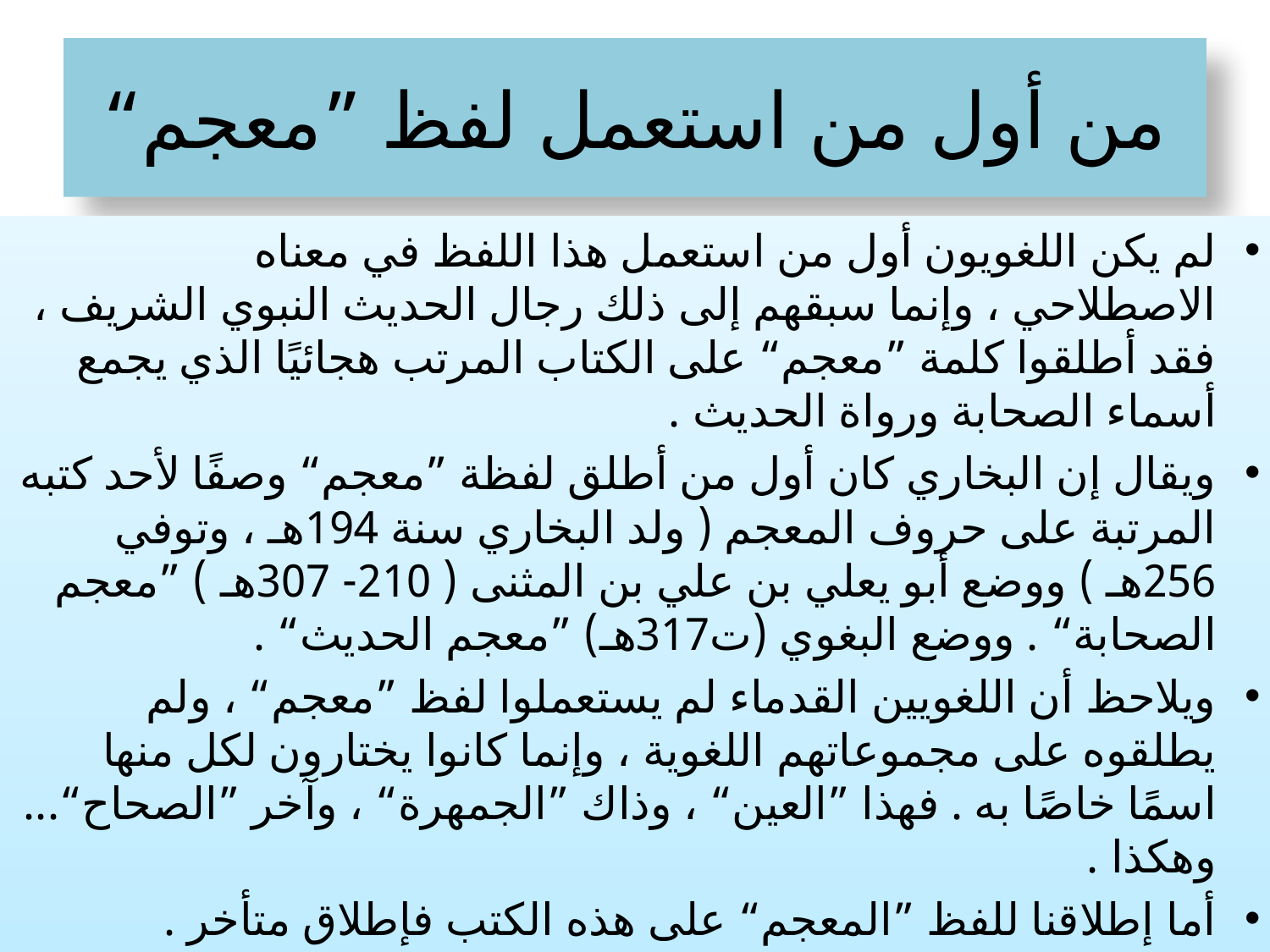

# من أول من استعمل لفظ ”معجم“
لم يكن اللغويون أول من استعمل هذا اللفظ في معناه الاصطلاحي ، وإنما سبقهم إلى ذلك رجال الحديث النبوي الشريف ، فقد أطلقوا كلمة ”معجم“ على الكتاب المرتب هجائيًا الذي يجمع أسماء الصحابة ورواة الحديث .
ويقال إن البخاري كان أول من أطلق لفظة ”معجم“ وصفًا لأحد كتبه المرتبة على حروف المعجم ( ولد البخاري سنة 194هـ ، وتوفي 256هـ ) ووضع أبو يعلي بن علي بن المثنى ( 210- 307هـ ) ”معجم الصحابة“ . ووضع البغوي (ت317هـ) ”معجم الحديث“ .
ويلاحظ أن اللغويين القدماء لم يستعملوا لفظ ”معجم“ ، ولم يطلقوه على مجموعاتهم اللغوية ، وإنما كانوا يختارون لكل منها اسمًا خاصًا به . فهذا ”العين“ ، وذاك ”الجمهرة“ ، وآخر ”الصحاح“... وهكذا .
أما إطلاقنا للفظ ”المعجم“ على هذه الكتب فإطلاق متأخر .